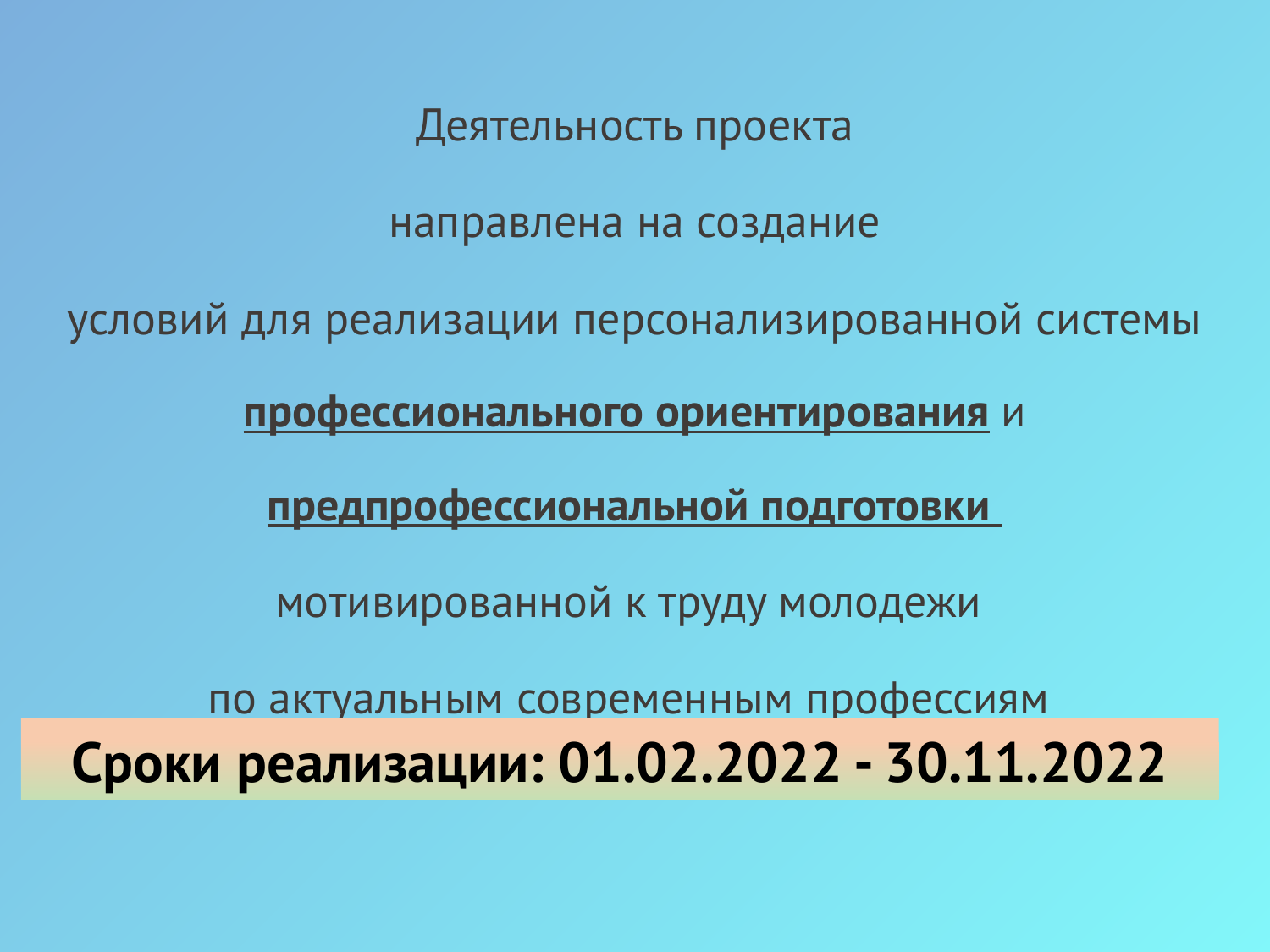

Деятельность проекта
 направлена на создание
условий для реализации персонализированной системы профессионального ориентирования и предпрофессиональной подготовки
мотивированной к труду молодежи
по актуальным современным профессиям

:
#
Сроки реализации: 01.02.2022 - 30.11.2022